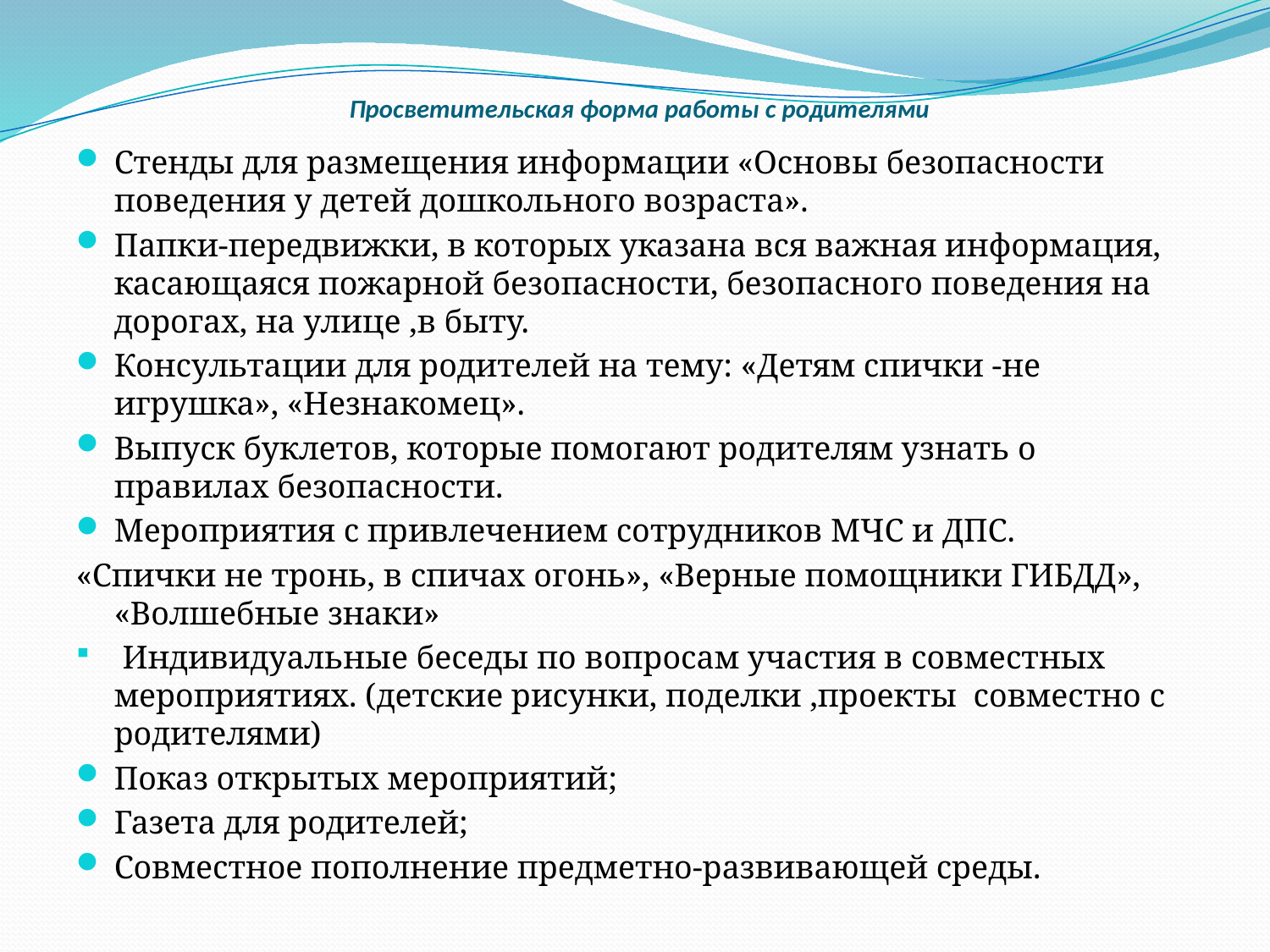

# Просветительская форма работы с родителями
Стенды для размещения информации «Основы безопасности поведения у детей дошкольного возраста».
Папки-передвижки, в которых указана вся важная информация, касающаяся пожарной безопасности, безопасного поведения на дорогах, на улице ,в быту.
Консультации для родителей на тему: «Детям спички -не игрушка», «Незнакомец».
Выпуск буклетов, которые помогают родителям узнать о правилах безопасности.
Мероприятия с привлечением сотрудников МЧС и ДПС.
«Спички не тронь, в спичах огонь», «Верные помощники ГИБДД», «Волшебные знаки»
 Индивидуальные беседы по вопросам участия в совместных мероприятиях. (детские рисунки, поделки ,проекты  совместно с родителями)
Показ открытых мероприятий;
Газета для родителей;
Совместное пополнение предметно-развивающей среды.